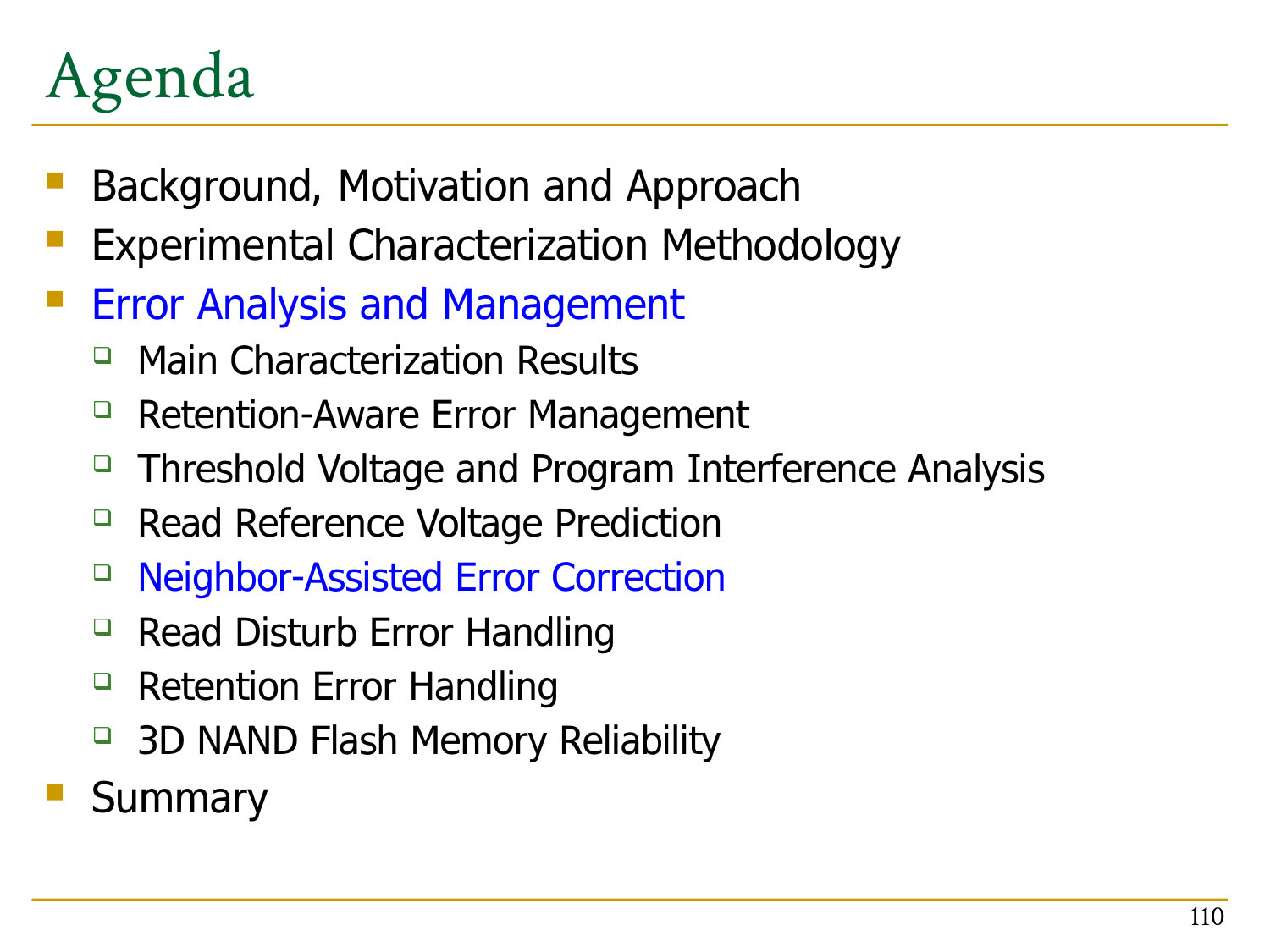

# Agenda
Background, Motivation and Approach
Experimental Characterization Methodology
Error Analysis and Management
Main Characterization Results
Retention-Aware Error Management
Threshold Voltage and Program Interference Analysis
Read Reference Voltage Prediction
Neighbor-Assisted Error Correction
Read Disturb Error Handling
Retention Error Handling
3D NAND Flash Memory Reliability
Summary

110